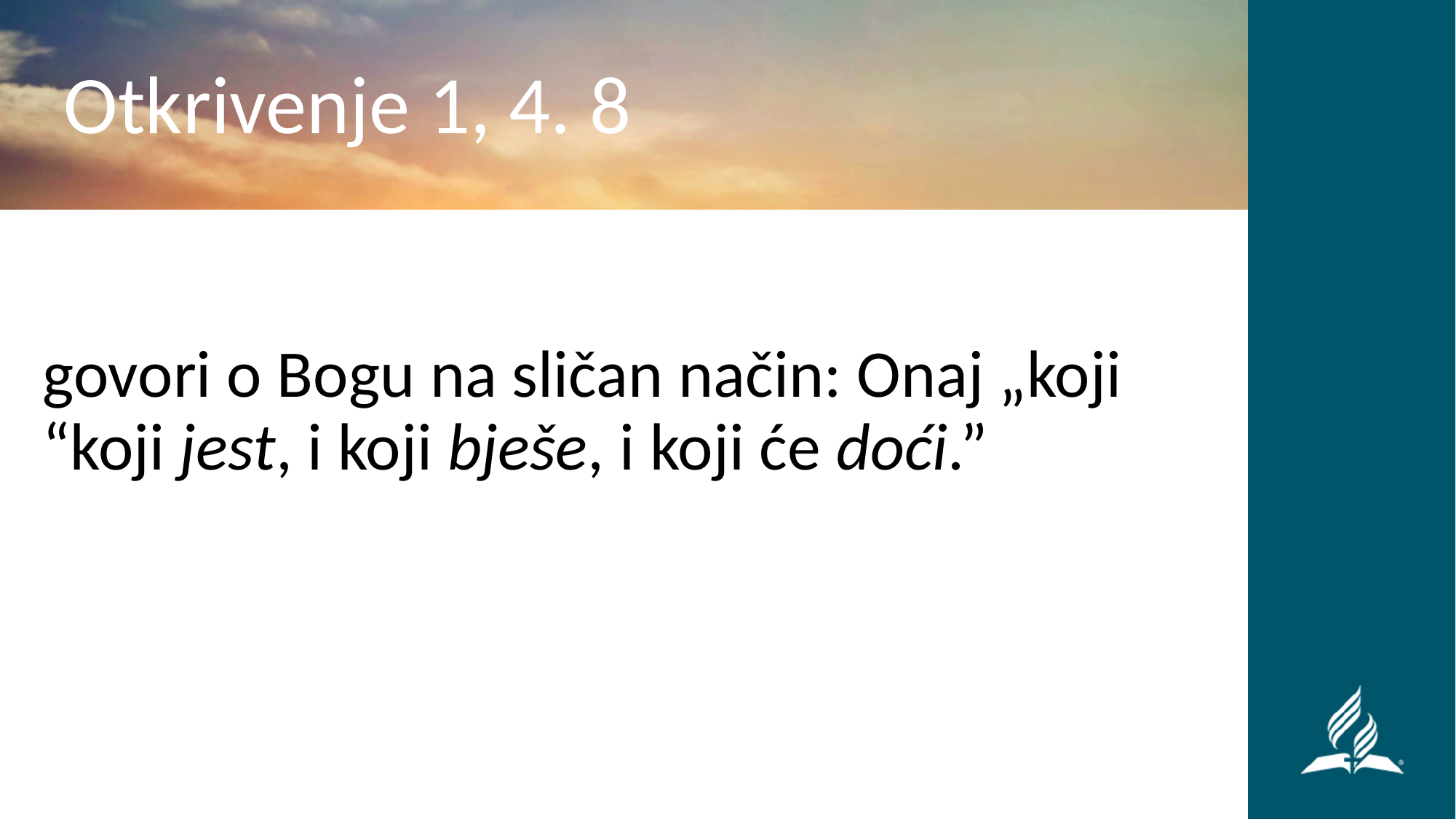

Otkrivenje 1, 4. 8

govori o Bogu na sličan način: Onaj „koji “koji jest, i koji bješe, i koji će doći.”